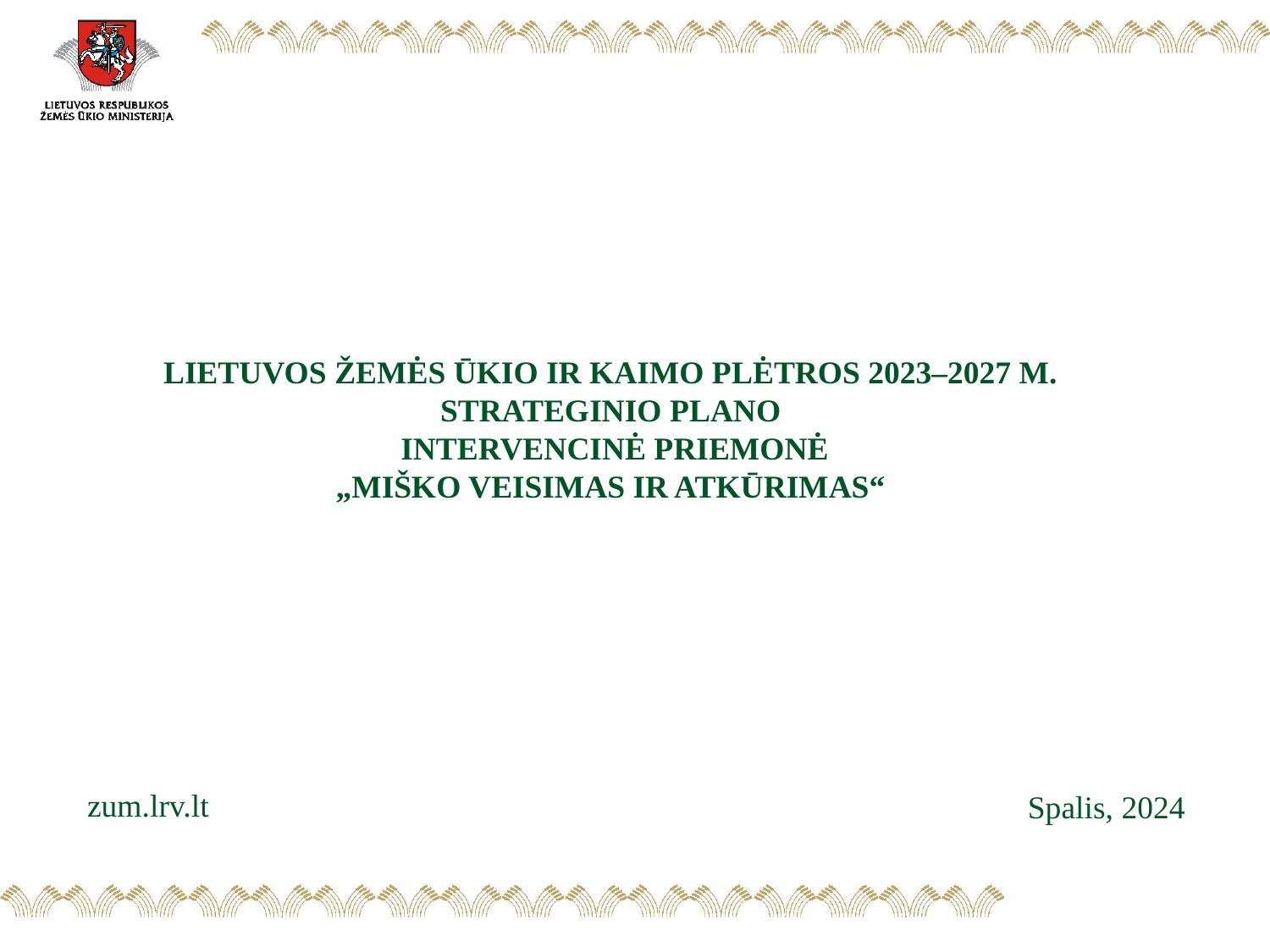

# LIETUVOS ŽEMĖS ŪKIO IR KAIMO PLĖTROS 2023–2027 M. ​ STRATEGINIO PLANO INTERVENCINĖ PRIEMONĖ „MIŠKO VEISIMAS IR ATKŪRIMAS“
zum.lrv.lt
Spalis, 2024